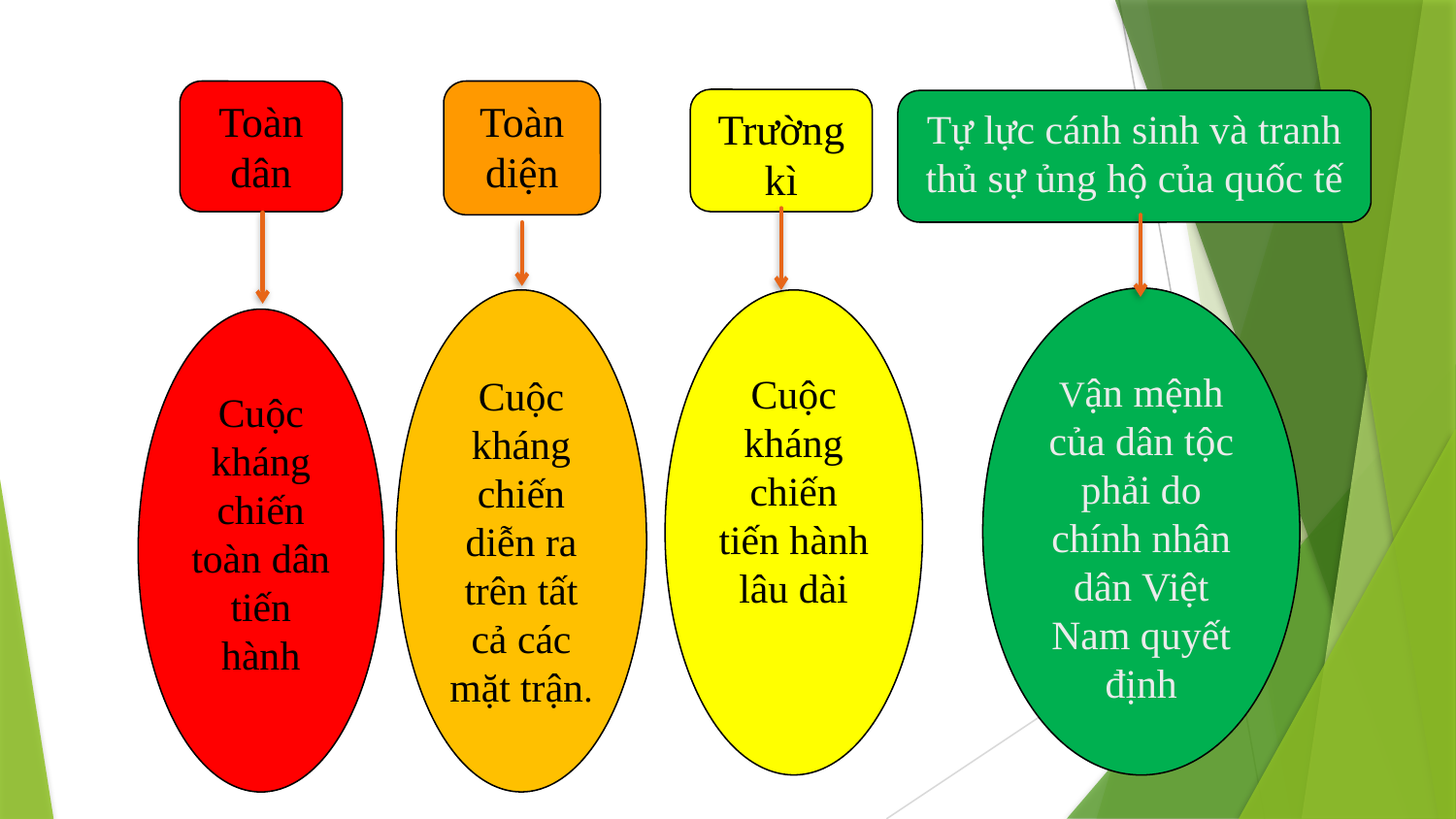

Toàn dân
Toàn diện
Trường kì
Tự lực cánh sinh và tranh thủ sự ủng hộ của quốc tế
Vận mệnh của dân tộc phải do chính nhân dân Việt Nam quyết định
Cuộc kháng chiến diễn ra trên tất cả các mặt trận.
Cuộc kháng chiến tiến hành lâu dài
Cuộc kháng chiến toàn dân tiến hành